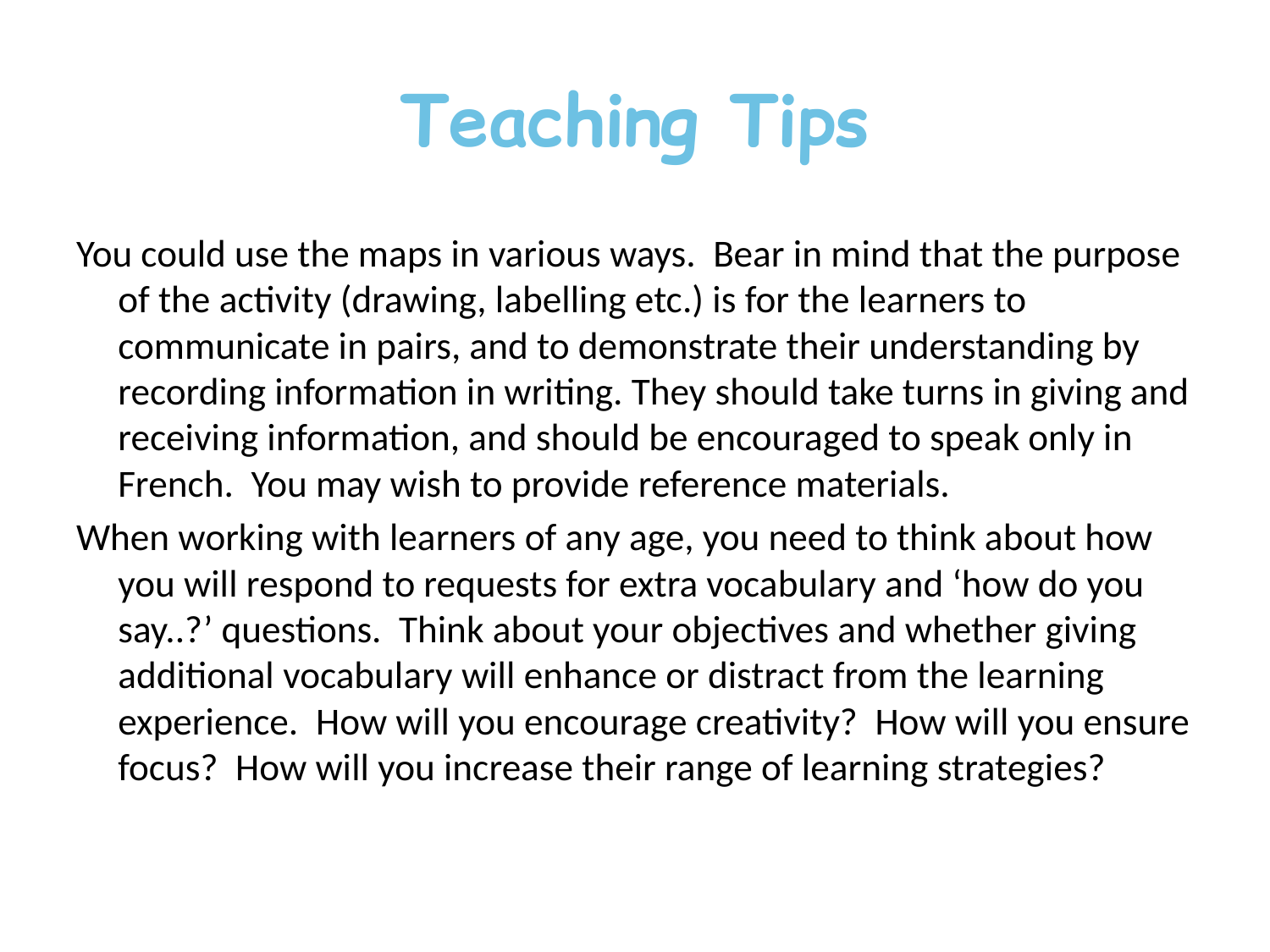

# Teaching Tips
You could use the maps in various ways.  Bear in mind that the purpose of the activity (drawing, labelling etc.) is for the learners to communicate in pairs, and to demonstrate their understanding by recording information in writing. They should take turns in giving and receiving information, and should be encouraged to speak only in French.  You may wish to provide reference materials.
When working with learners of any age, you need to think about how you will respond to requests for extra vocabulary and ‘how do you say..?’ questions.  Think about your objectives and whether giving additional vocabulary will enhance or distract from the learning experience.  How will you encourage creativity?  How will you ensure focus?  How will you increase their range of learning strategies?